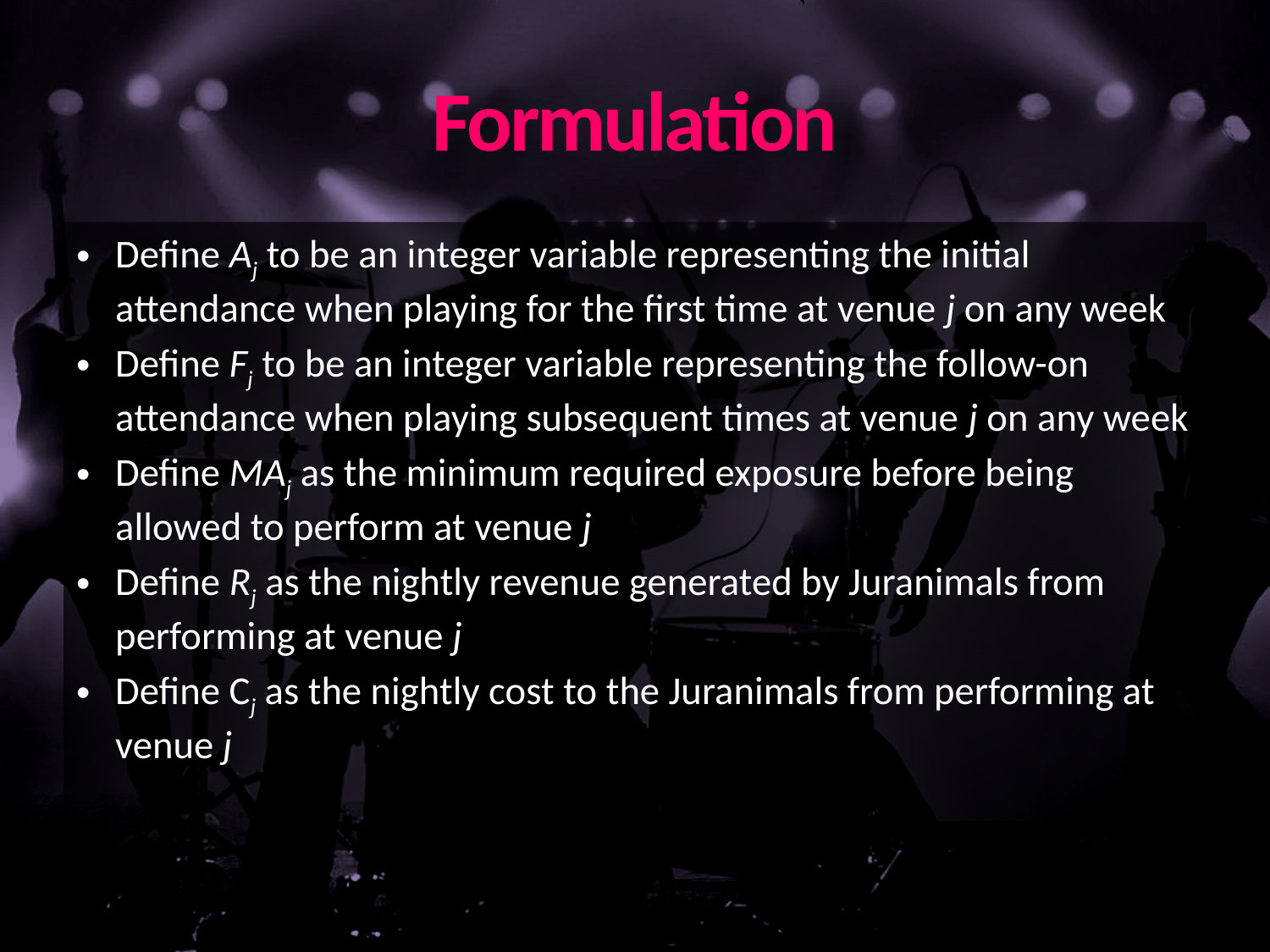

# Formulation
Define Aj to be an integer variable representing the initial attendance when playing for the first time at venue j on any week
Define Fj to be an integer variable representing the follow-on attendance when playing subsequent times at venue j on any week
Define MAj as the minimum required exposure before being allowed to perform at venue j
Define Rj as the nightly revenue generated by Juranimals from performing at venue j
Define Cj as the nightly cost to the Juranimals from performing at venue j